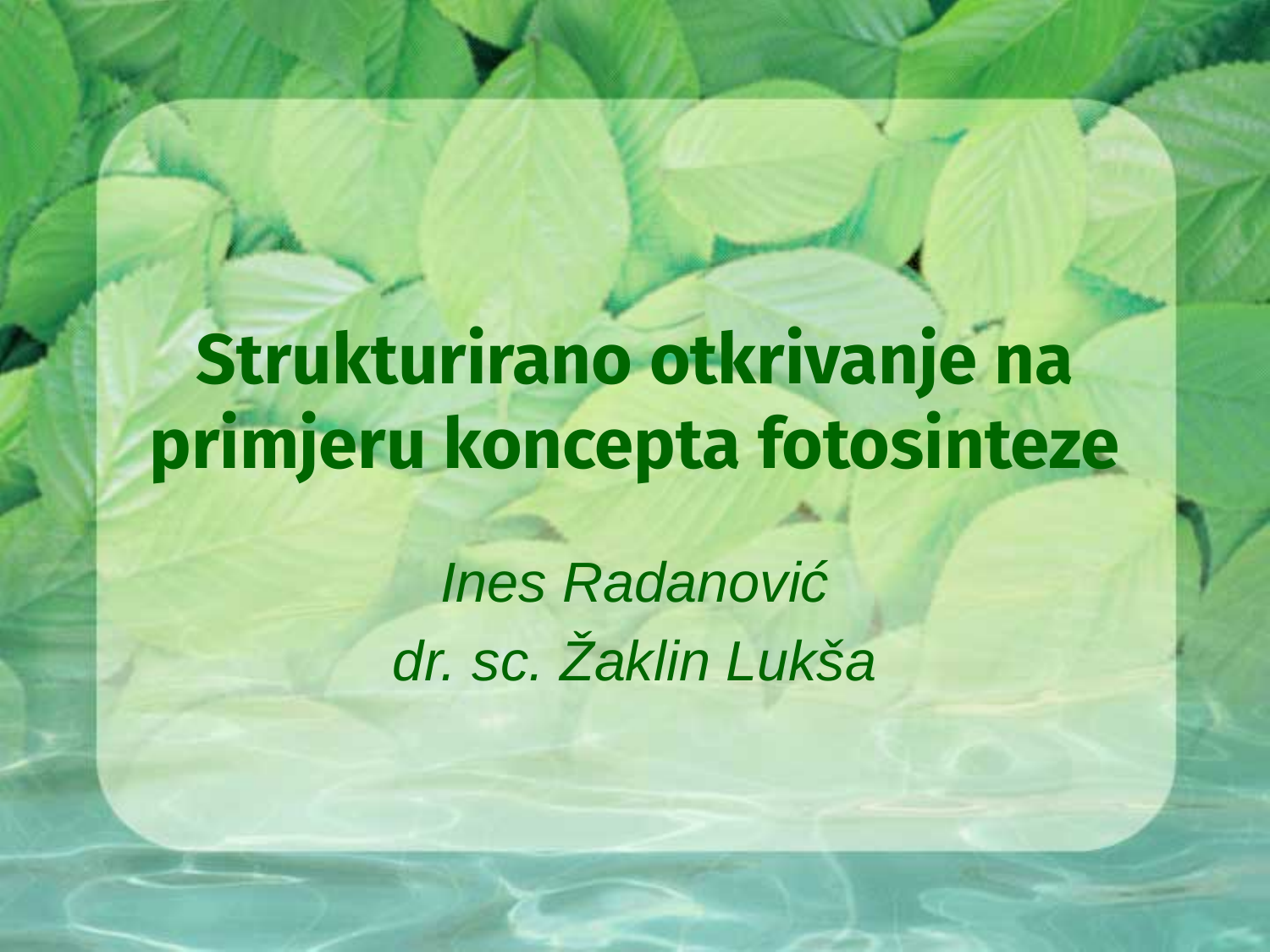

# Strukturirano otkrivanje na primjeru koncepta fotosinteze
Ines Radanović
dr. sc. Žaklin Lukša